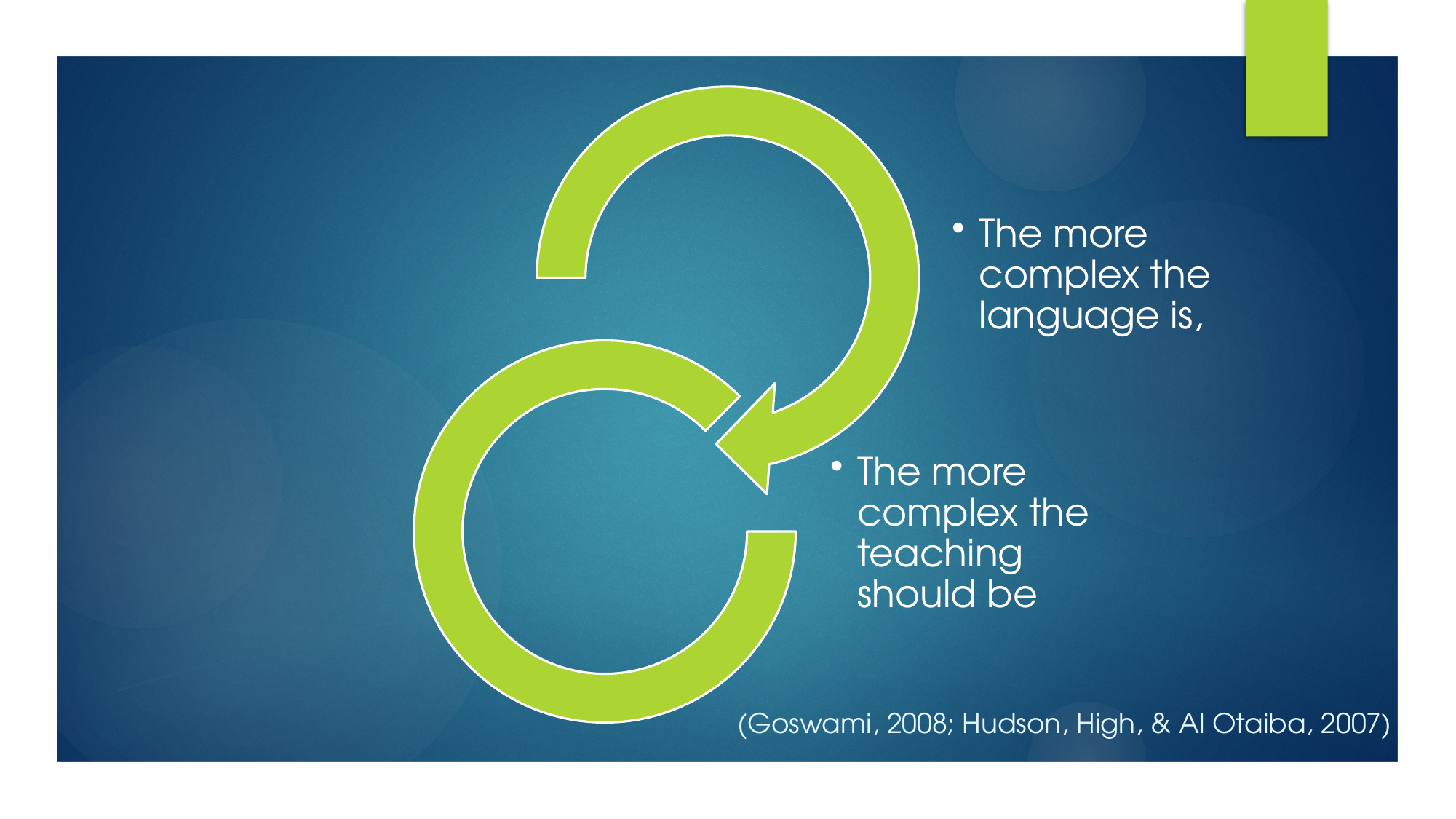

The more complex the language is,

The more complex the teaching should be

(Goswami, 2008; Hudson, High, & Al Otaiba, 2007)